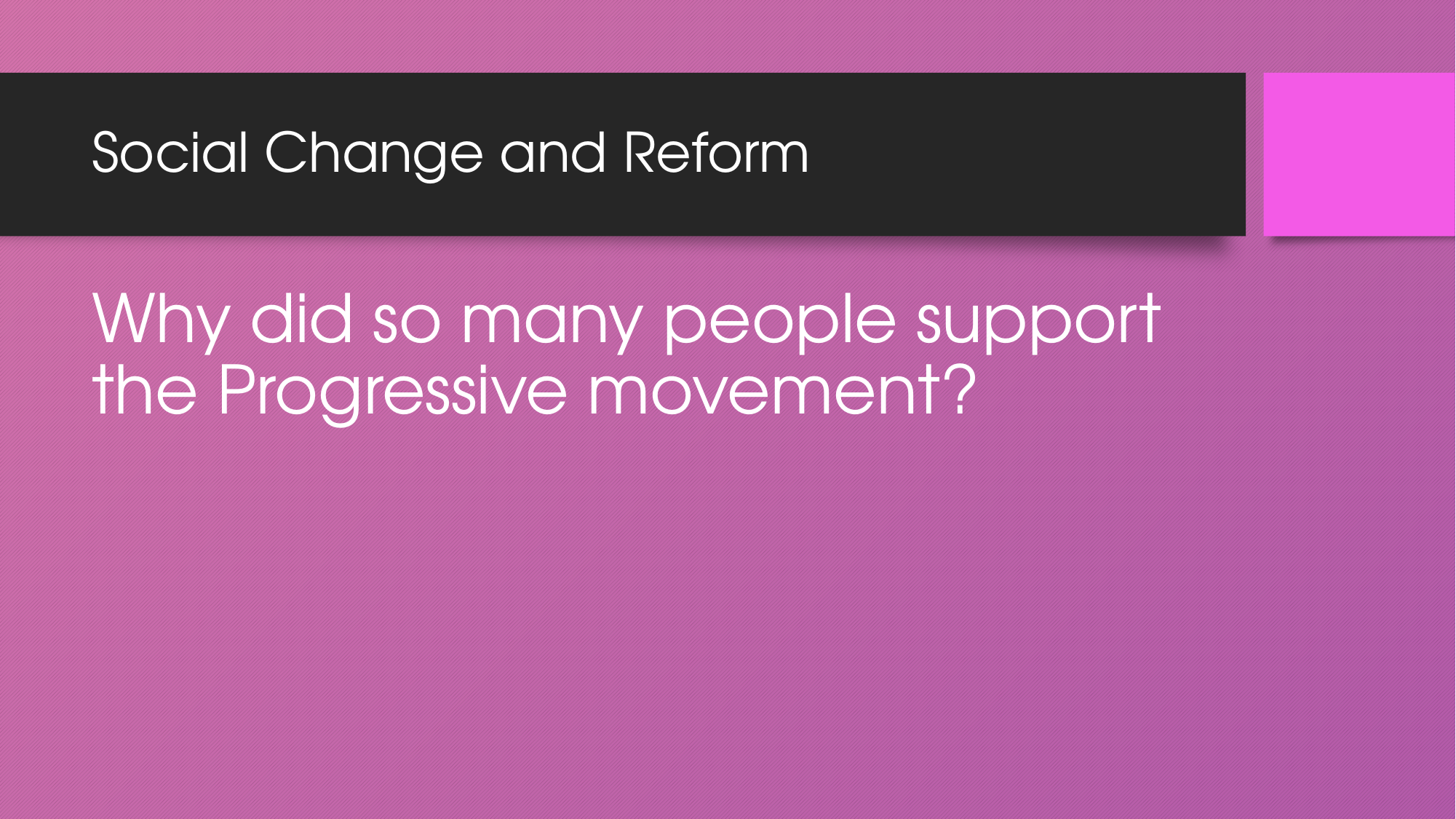

# Social Change and Reform
Why did so many people support the Progressive movement?